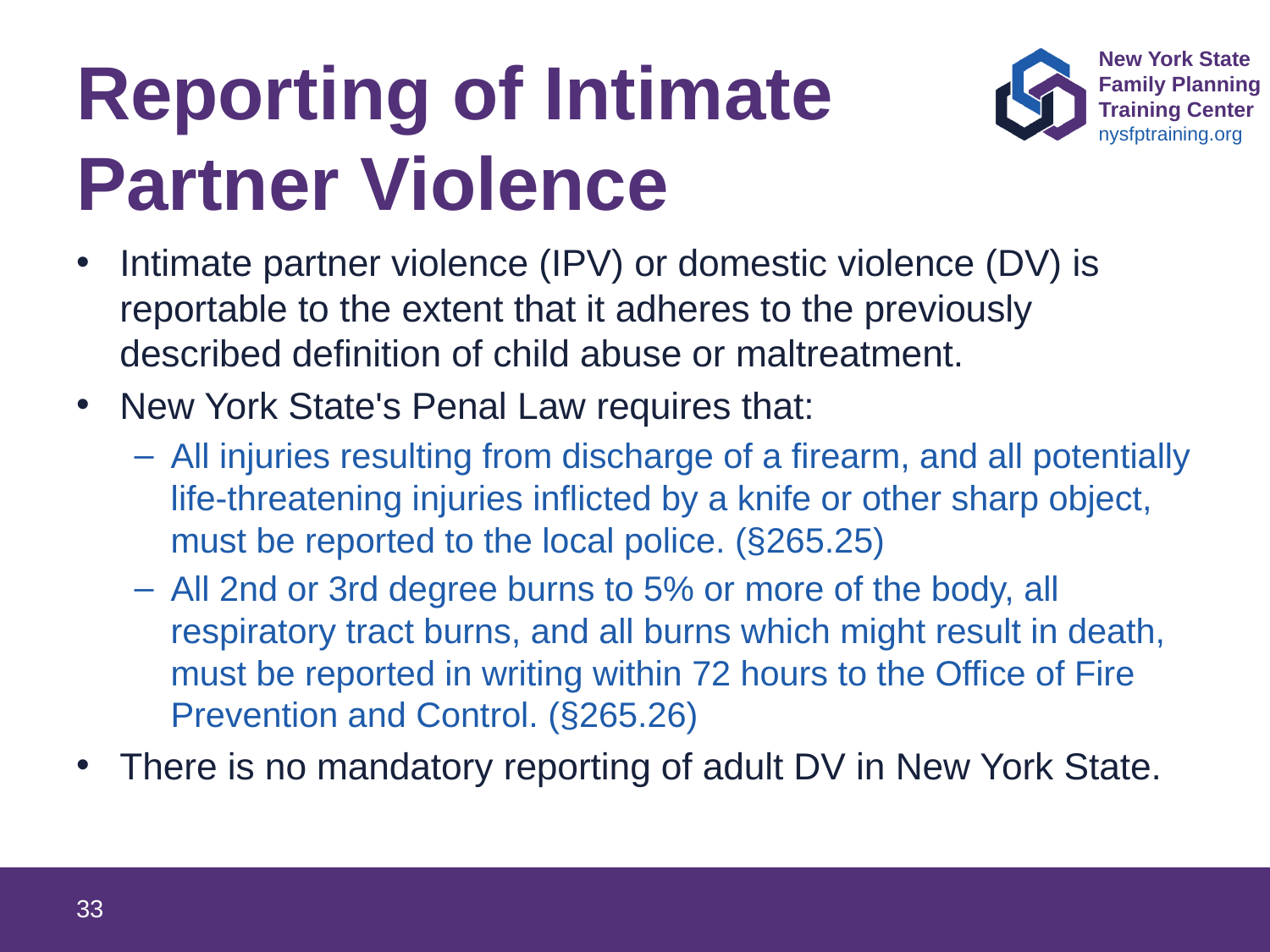

# Reporting of Intimate Partner Violence
Intimate partner violence (IPV) or domestic violence (DV) is reportable to the extent that it adheres to the previously described definition of child abuse or maltreatment.
New York State's Penal Law requires that:
All injuries resulting from discharge of a firearm, and all potentially life-threatening injuries inflicted by a knife or other sharp object, must be reported to the local police. (§265.25)
All 2nd or 3rd degree burns to 5% or more of the body, all respiratory tract burns, and all burns which might result in death, must be reported in writing within 72 hours to the Office of Fire Prevention and Control. (§265.26)
There is no mandatory reporting of adult DV in New York State.

33